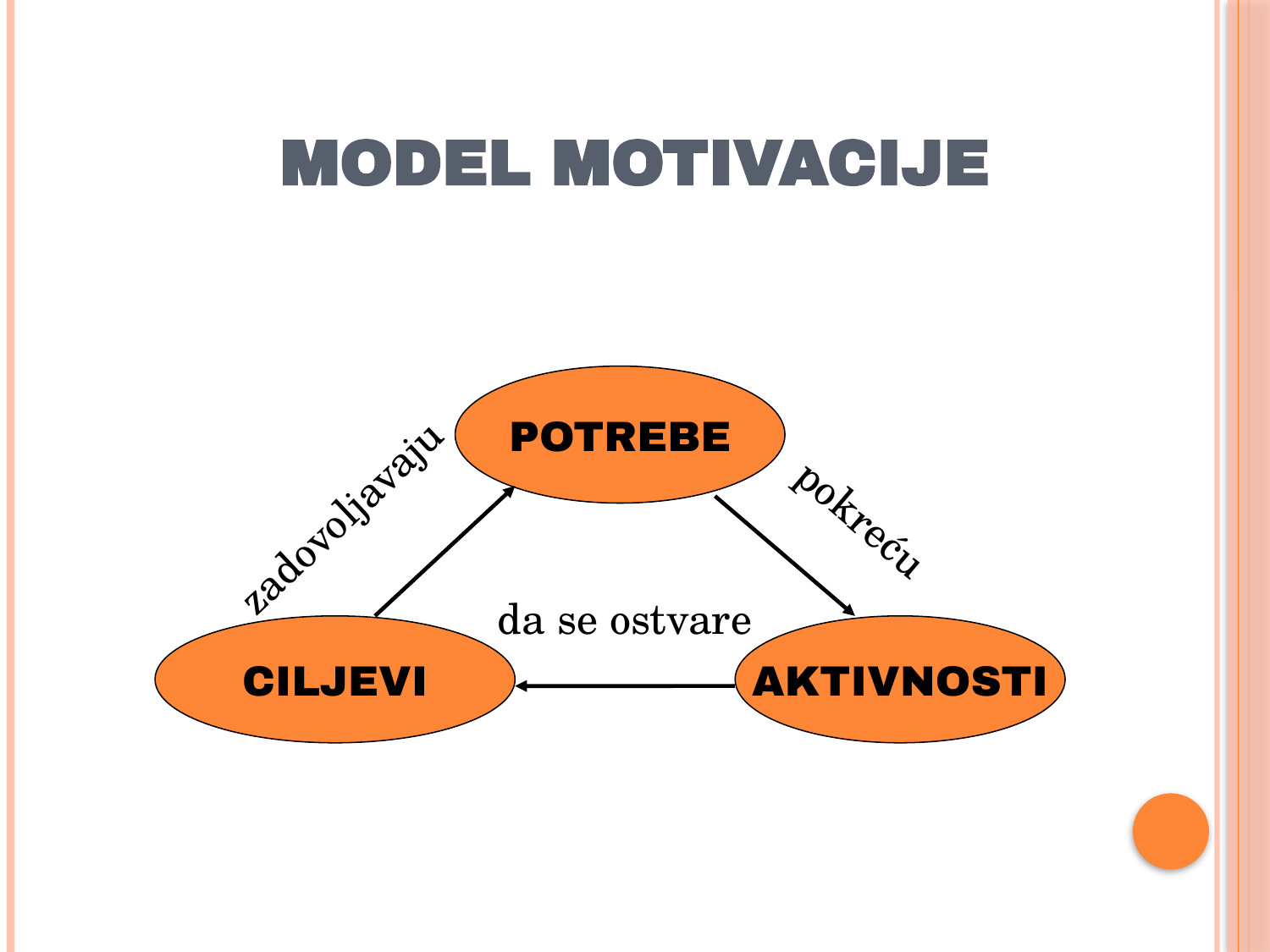

MODEL MOTIVACIJE
POTREBE
zadovoljavaju
pokreću

da se ostvare
CILJEVI
AKTIVNOSTI